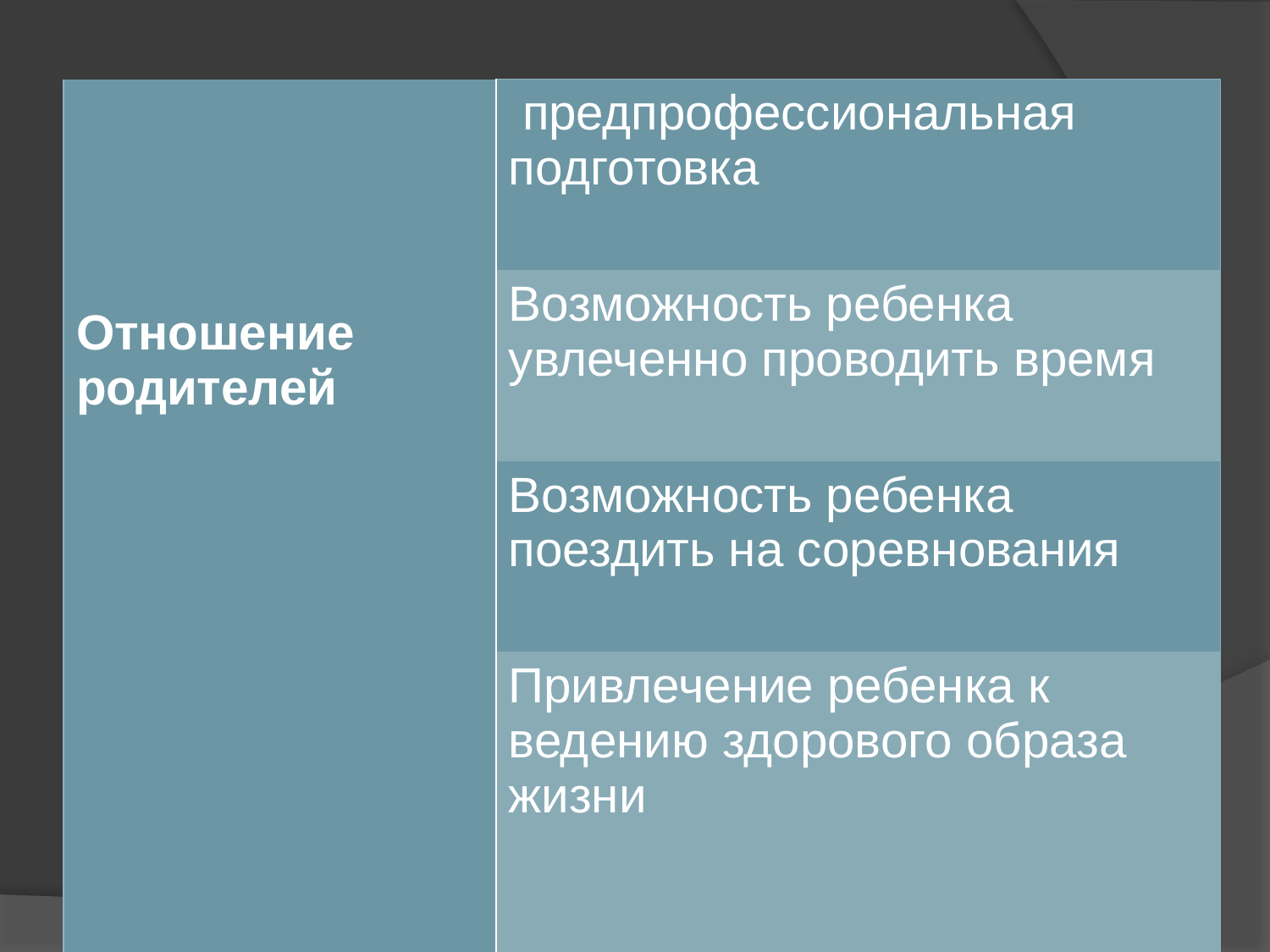

#
| Отношение родителей | предпрофессиональная подготовка |
| --- | --- |
|  | Возможность ребенка увлеченно проводить время |
|  | Возможность ребенка поездить на соревнования |
|  | Привлечение ребенка к ведению здорового образа жизни |